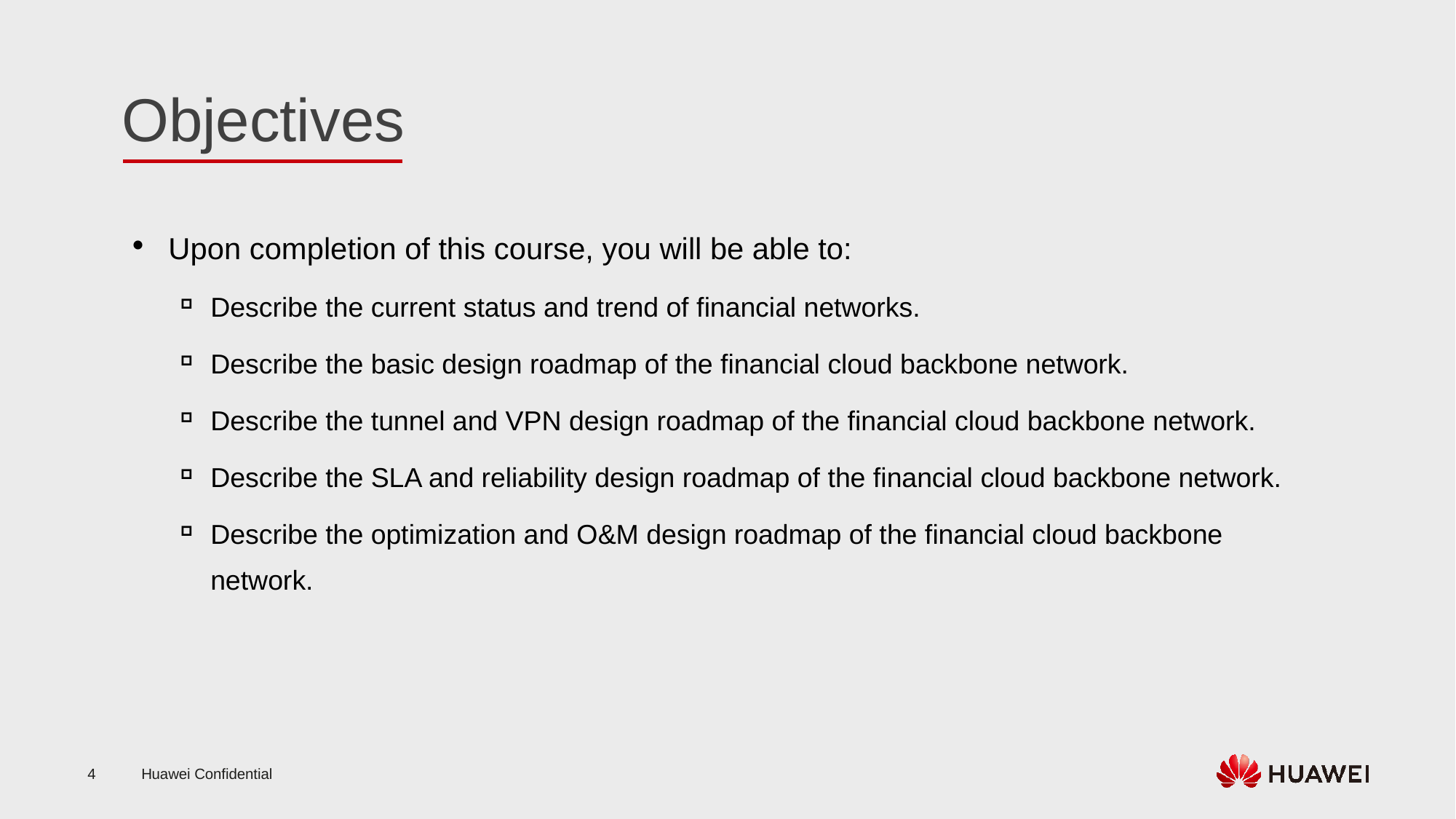

Upon completion of this course, you will be able to:
Describe the current status and trend of financial networks.
Describe the basic design roadmap of the financial cloud backbone network.
Describe the tunnel and VPN design roadmap of the financial cloud backbone network.
Describe the SLA and reliability design roadmap of the financial cloud backbone network.
Describe the optimization and O&M design roadmap of the financial cloud backbone network.